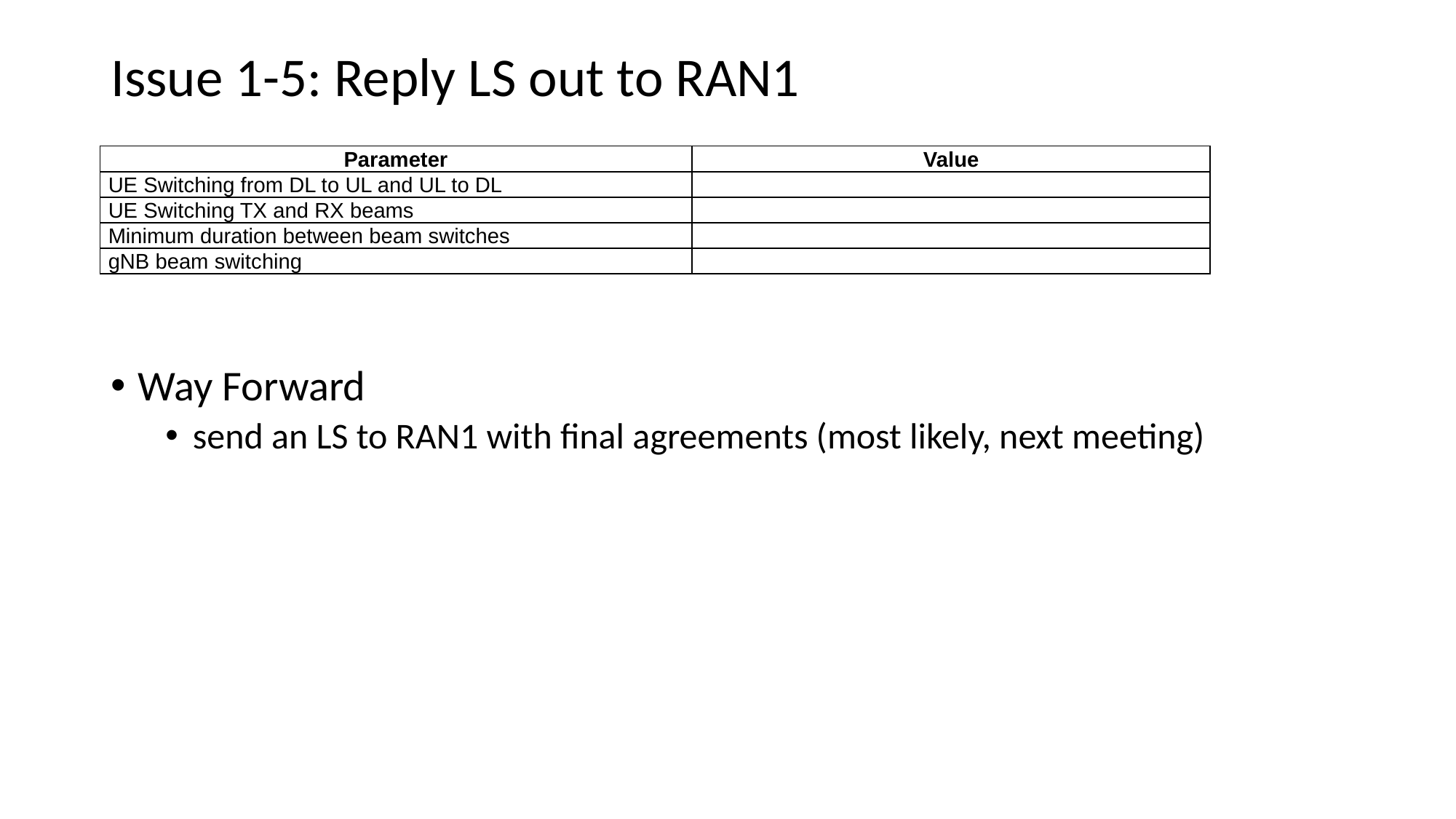

# Issue 1-5: Reply LS out to RAN1
| Parameter | Value |
| --- | --- |
| UE Switching from DL to UL and UL to DL |  |
| UE Switching TX and RX beams |  |
| Minimum duration between beam switches |  |
| gNB beam switching |  |
Way Forward
send an LS to RAN1 with final agreements (most likely, next meeting)